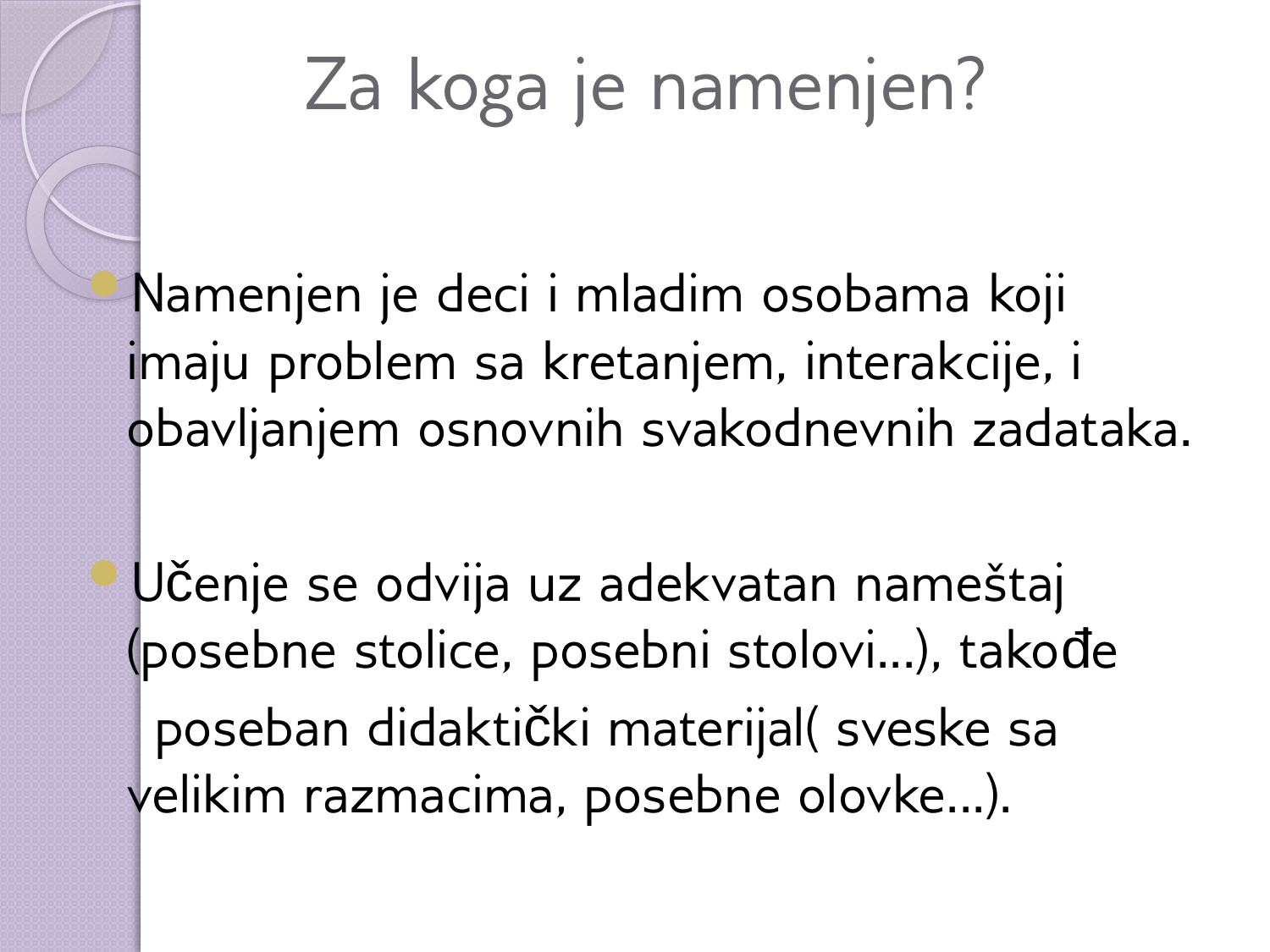

# Za koga je namenjen?

Namenjen je deci i mladim osobama koji imaju problem sa kretanjem, interakcije, i obavljanjem osnovnih svakodnevnih zadataka.

Učenje se odvija uz adekvatan nameštaj (posebne stolice, posebni stolovi...), takođe
    poseban didaktički materijal( sveske sa velikim razmacima, posebne olovke...).